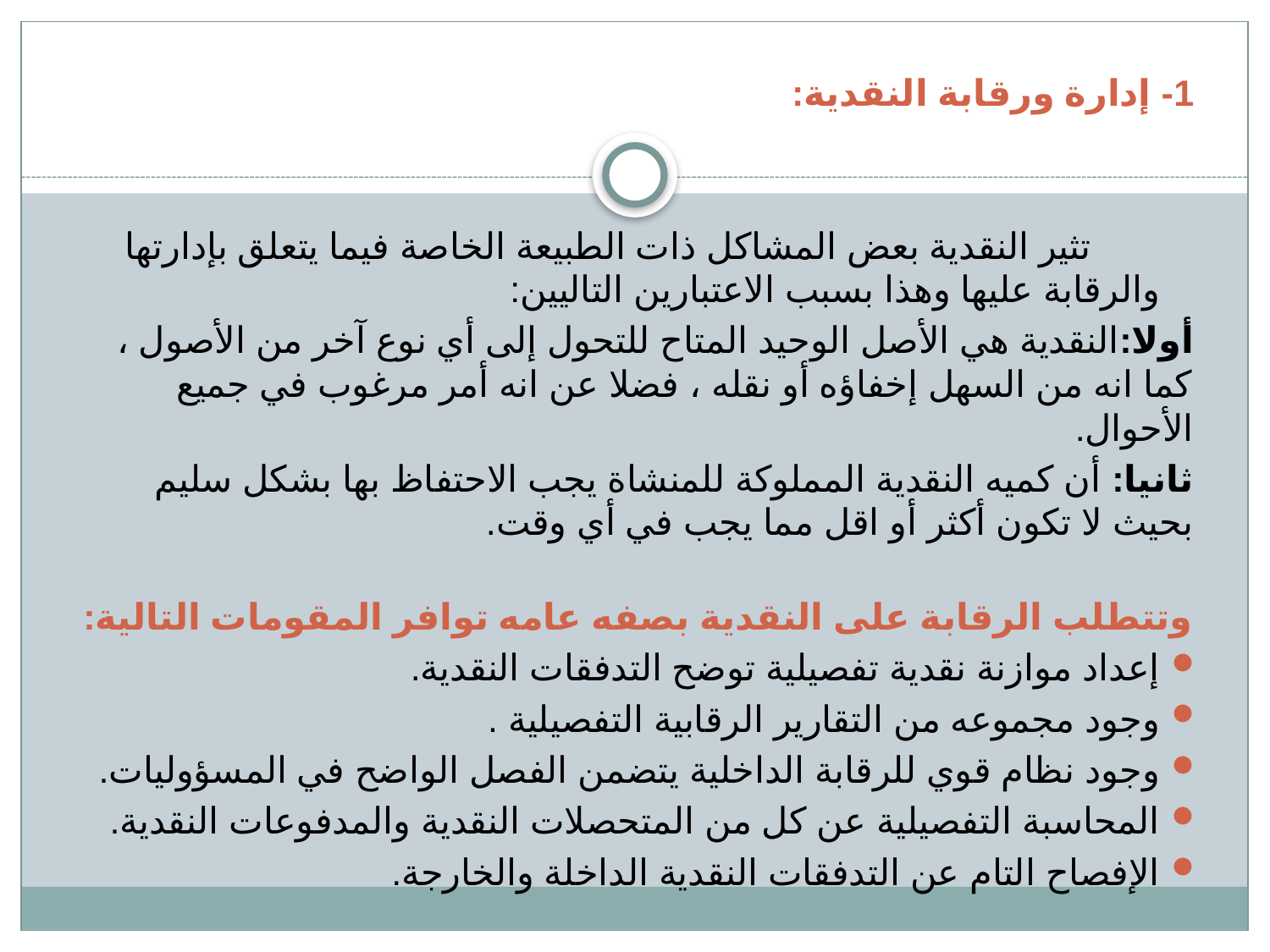

1- إدارة ورقابة النقدية:

          تثير النقدية بعض المشاكل ذات الطبيعة الخاصة فيما يتعلق بإدارتها والرقابة عليها وهذا بسبب الاعتبارين التاليين:
أولا:النقدية هي الأصل الوحيد المتاح للتحول إلى أي نوع آخر من الأصول ، كما انه من السهل إخفاؤه أو نقله ، فضلا عن انه أمر مرغوب في جميع الأحوال.
ثانيا: أن كميه النقدية المملوكة للمنشاة يجب الاحتفاظ بها بشكل سليم بحيث لا تكون أكثر أو اقل مما يجب في أي وقت.
وتتطلب الرقابة على النقدية بصفه عامه توافر المقومات التالية:
إعداد موازنة نقدية تفصيلية توضح التدفقات النقدية.
وجود مجموعه من التقارير الرقابية التفصيلية .
وجود نظام قوي للرقابة الداخلية يتضمن الفصل الواضح في المسؤوليات.
المحاسبة التفصيلية عن كل من المتحصلات النقدية والمدفوعات النقدية.
الإفصاح التام عن التدفقات النقدية الداخلة والخارجة.